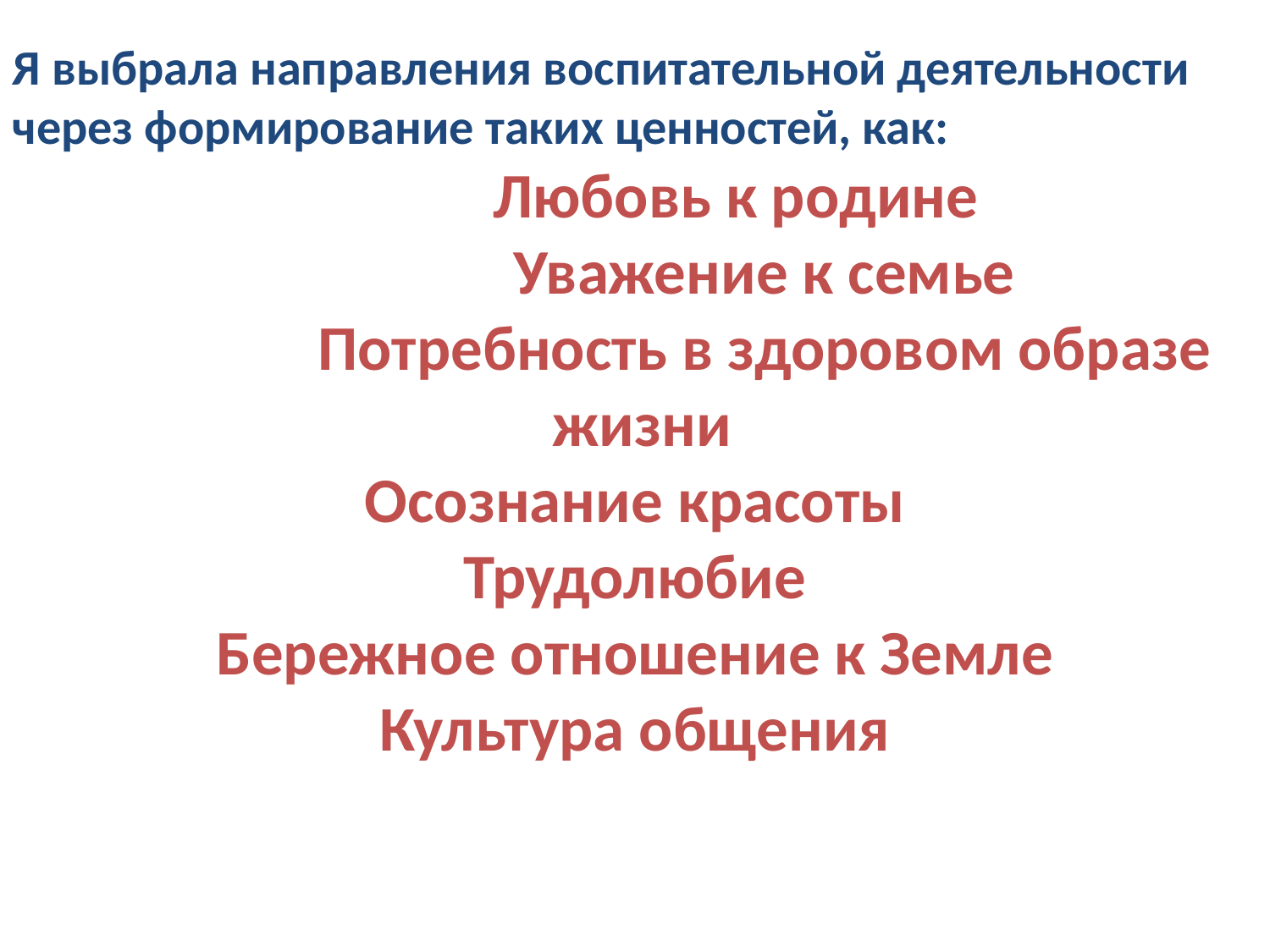

Я выбрала направления воспитательной деятельности через формирование таких ценностей, как:
                  Любовь к родине
                  Уважение к семье
                  Потребность в здоровом образе
 жизни
Осознание красоты
Трудолюбие
Бережное отношение к Земле
Культура общения